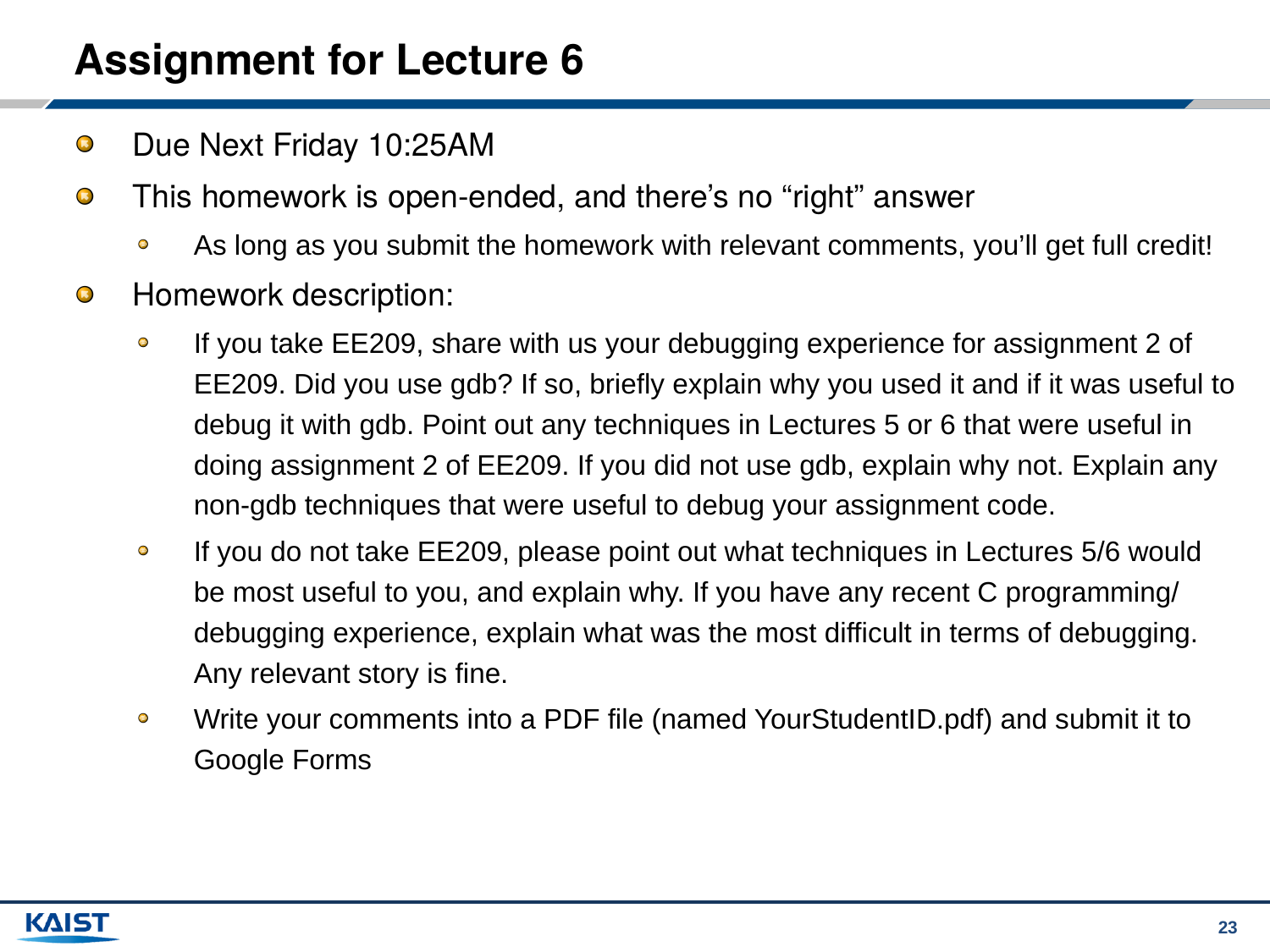

# Assignment for Lecture 6
Due Next Friday 10:25AM
This homework is open-ended, and there’s no “right” answer
As long as you submit the homework with relevant comments, you’ll get full credit!
Homework description:
If you take EE209, share with us your debugging experience for assignment 2 of EE209. Did you use gdb? If so, briefly explain why you used it and if it was useful to debug it with gdb. Point out any techniques in Lectures 5 or 6 that were useful in doing assignment 2 of EE209. If you did not use gdb, explain why not. Explain any non-gdb techniques that were useful to debug your assignment code.
If you do not take EE209, please point out what techniques in Lectures 5/6 would be most useful to you, and explain why. If you have any recent C programming/debugging experience, explain what was the most difficult in terms of debugging. Any relevant story is fine.
Write your comments into a PDF file (named YourStudentID.pdf) and submit it to Google Forms